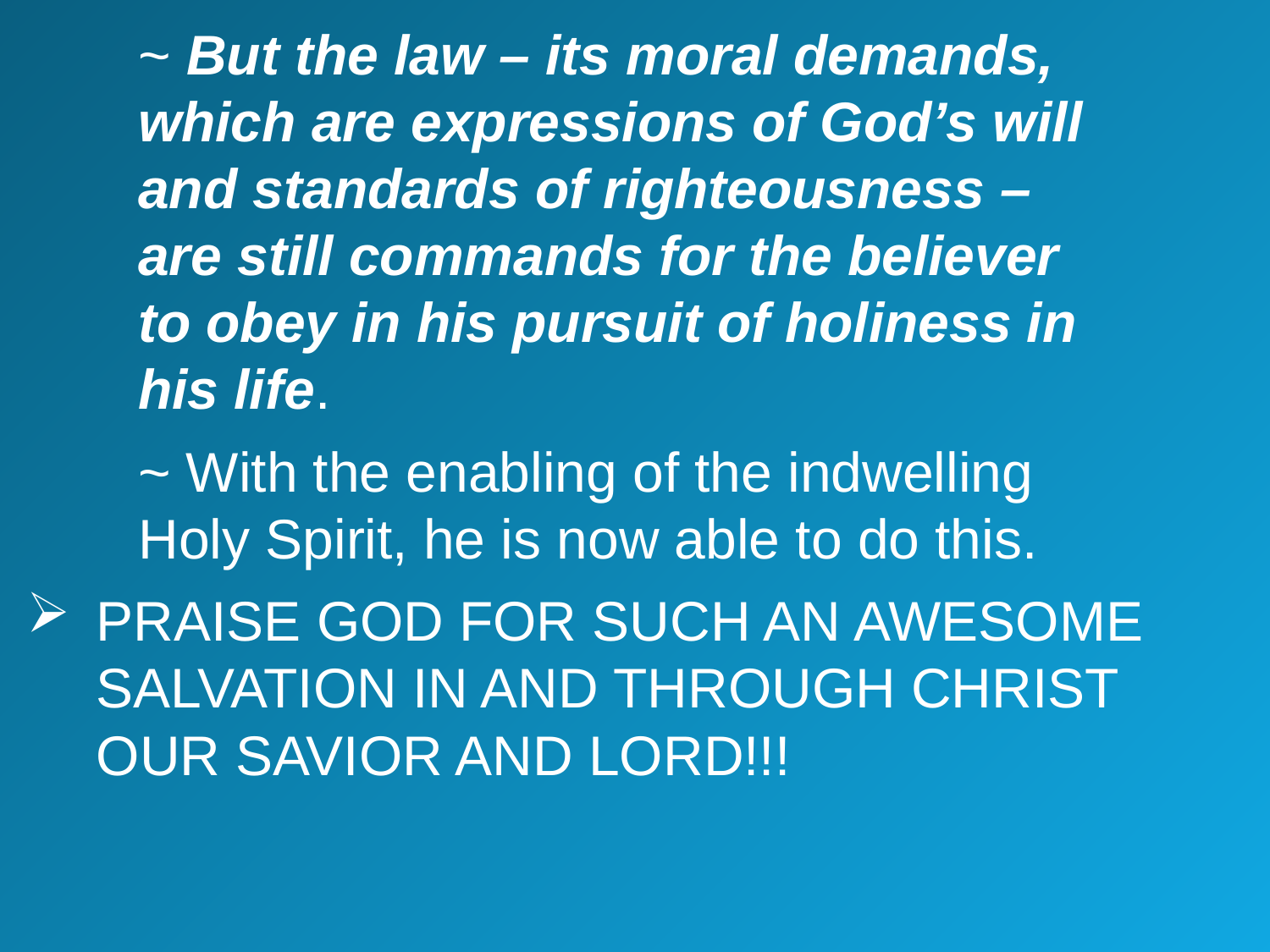

~ But the law – its moral demands, 						which are expressions of God’s will 					and standards of righteousness – 					are still commands for the believer 					to obey in his pursuit of holiness in 					his life.
		~ With the enabling of the indwelling 						Holy Spirit, he is now able to do this.
PRAISE GOD FOR SUCH AN AWESOME SALVATION IN AND THROUGH CHRIST OUR SAVIOR AND LORD!!!